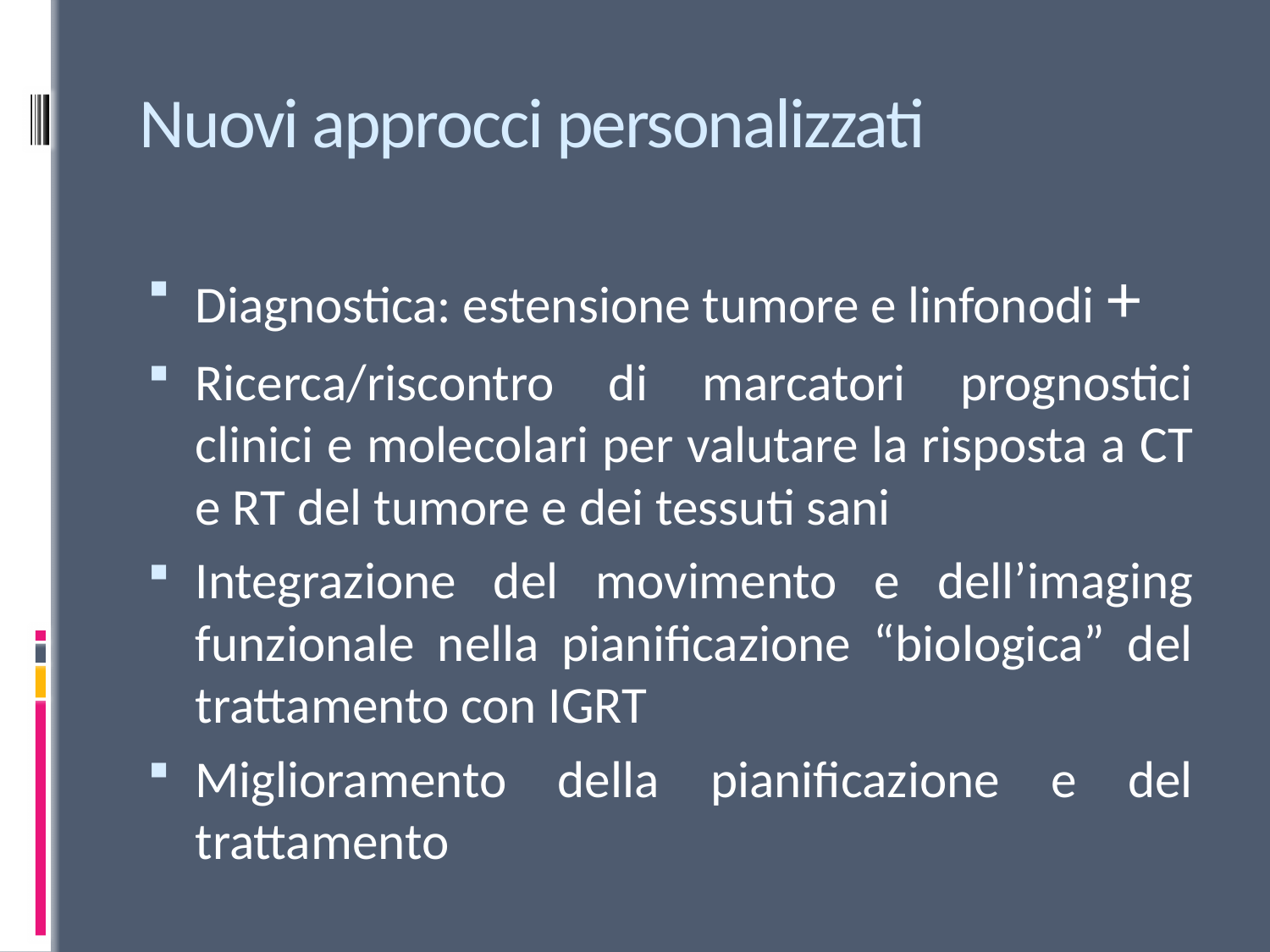

# Nuovi approcci personalizzati
Diagnostica: estensione tumore e linfonodi +
Ricerca/riscontro di marcatori prognostici clinici e molecolari per valutare la risposta a CT e RT del tumore e dei tessuti sani
Integrazione del movimento e dell’imaging funzionale nella pianificazione “biologica” del trattamento con IGRT
Miglioramento della pianificazione e del trattamento